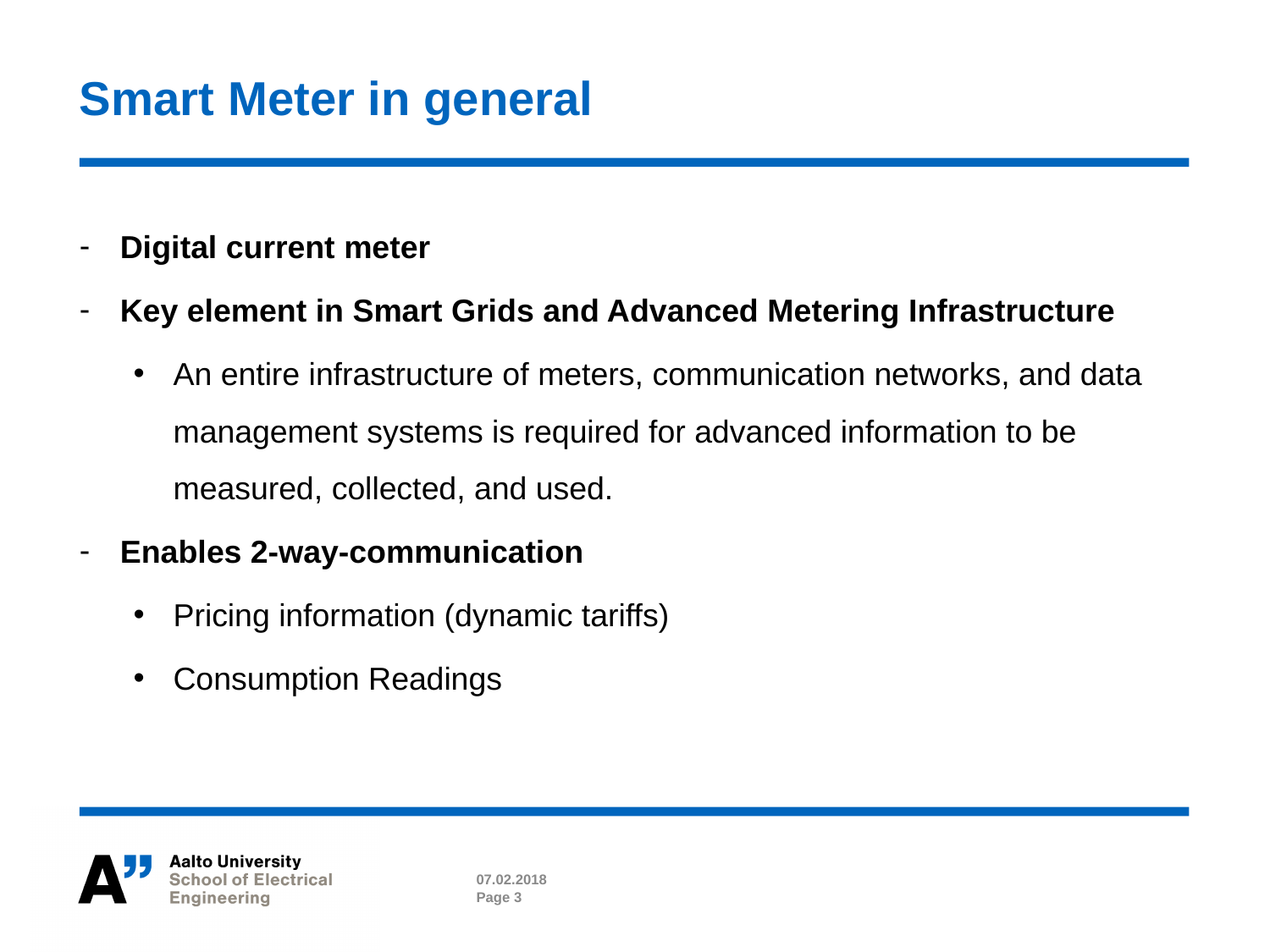

# Smart Meter in general
Digital current meter
Key element in Smart Grids and Advanced Metering Infrastructure
An entire infrastructure of meters, communication networks, and data management systems is required for advanced information to be measured, collected, and used.
Enables 2-way-communication
Pricing information (dynamic tariffs)
Consumption Readings

07.02.2018
Page 3